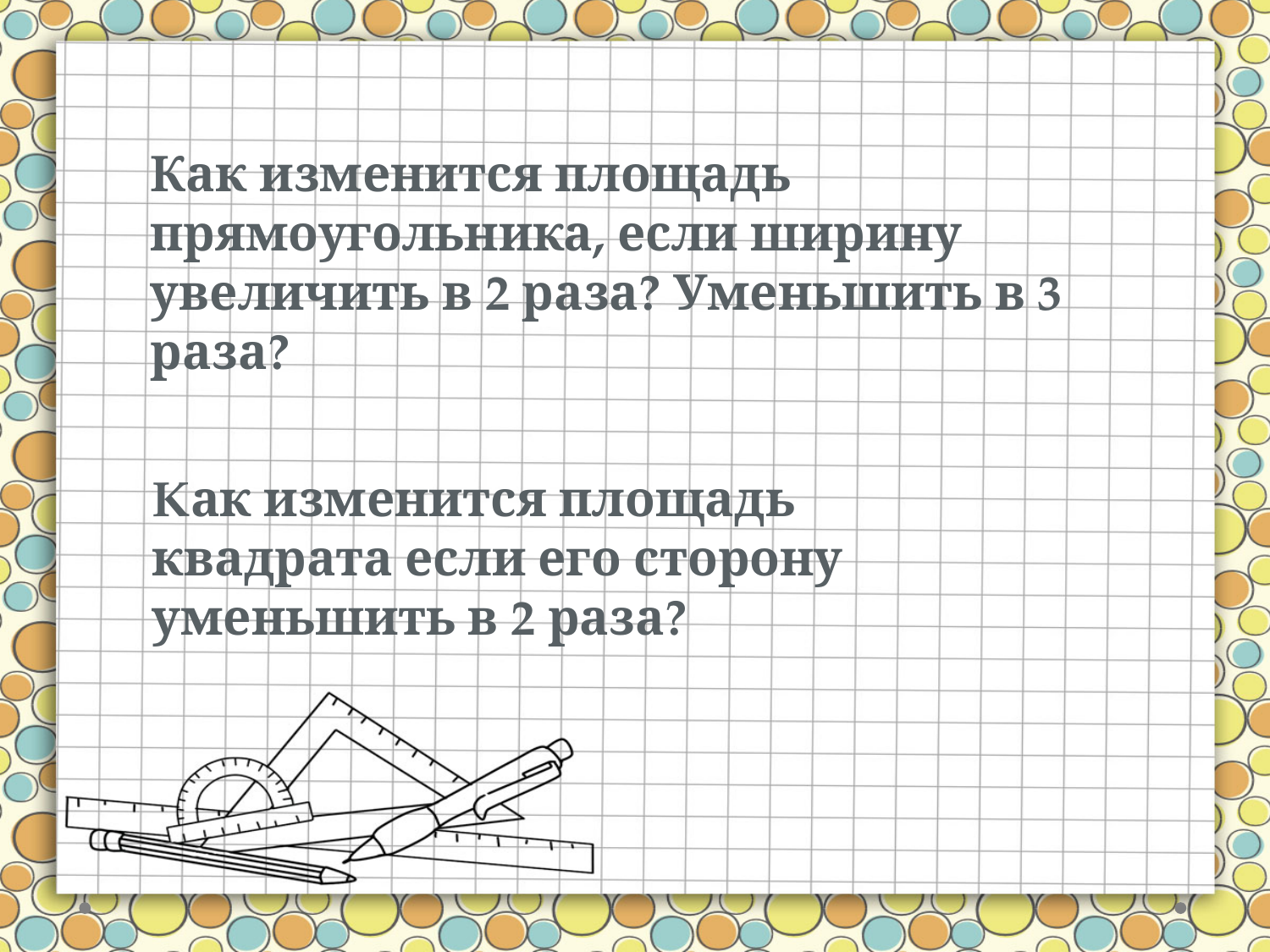

Как изменится площадь прямоугольника, если ширину увеличить в 2 раза? Уменьшить в 3 раза?
Kак изменится площадь квадрата если его сторону уменьшить в 2 раза?